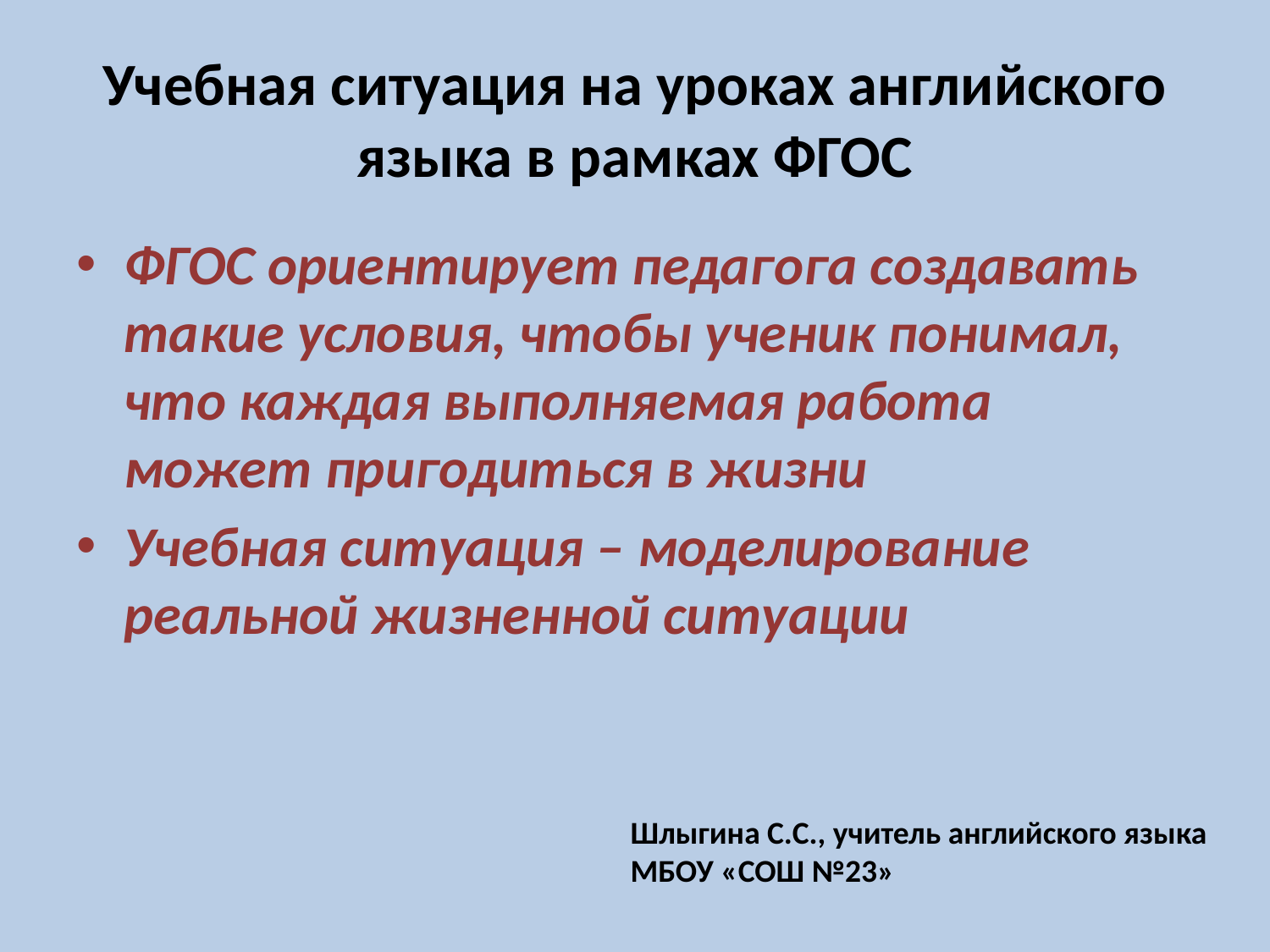

# Учебная ситуация на уроках английского языка в рамках ФГОС
ФГОС ориентирует педагога создавать такие условия, чтобы ученик понимал, что каждая выполняемая работа может пригодиться в жизни
Учебная ситуация – моделирование реальной жизненной ситуации
Шлыгина С.С., учитель английского языка
МБОУ «СОШ №23»